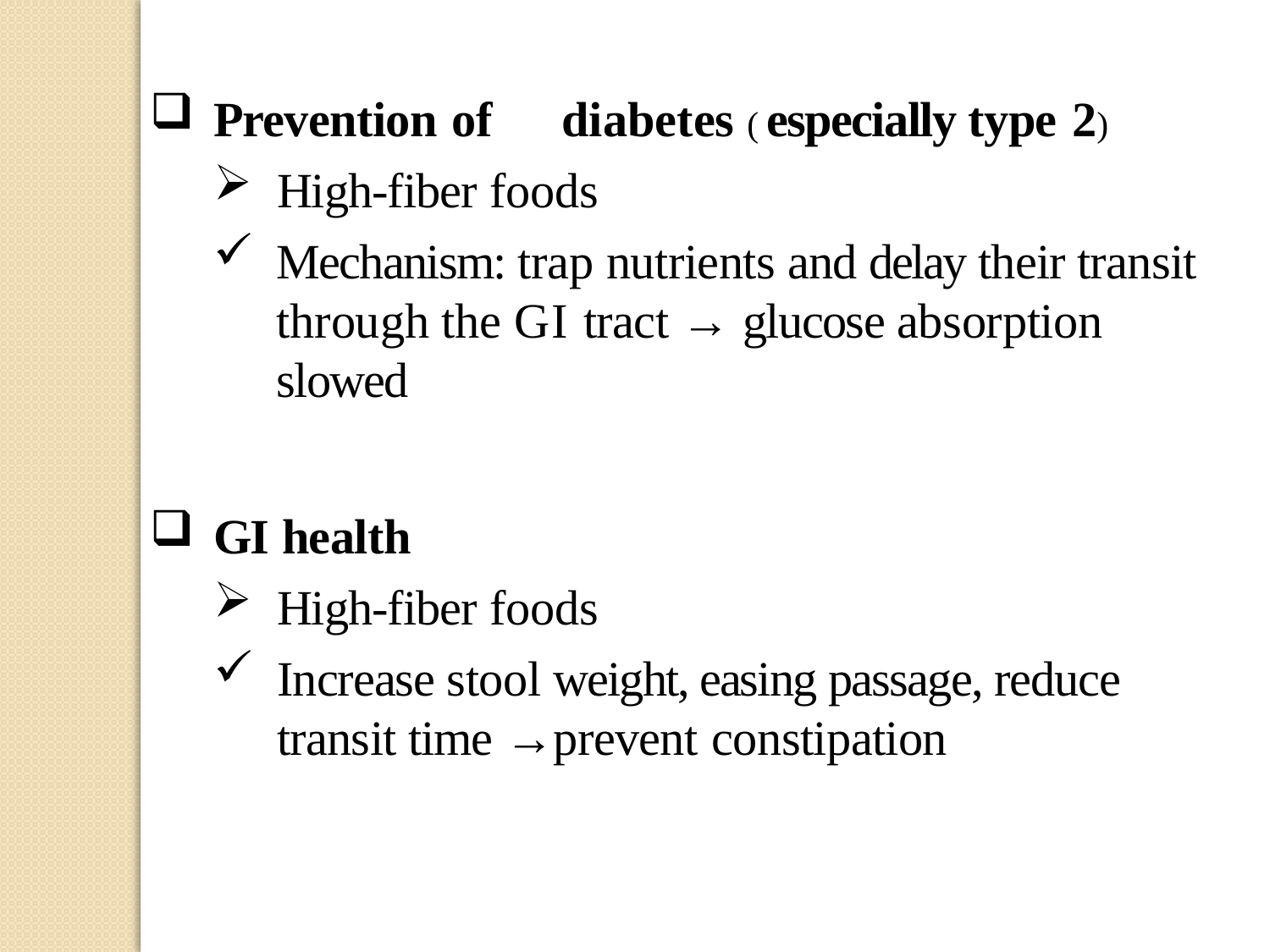

Prevention of	diabetes ( especially type 2)
High-fiber foods
Mechanism: trap nutrients and delay their transit  through the GI tract → glucose absorption slowed

GI health
High-fiber foods
Increase stool weight, easing passage, reduce  transit time →prevent constipation